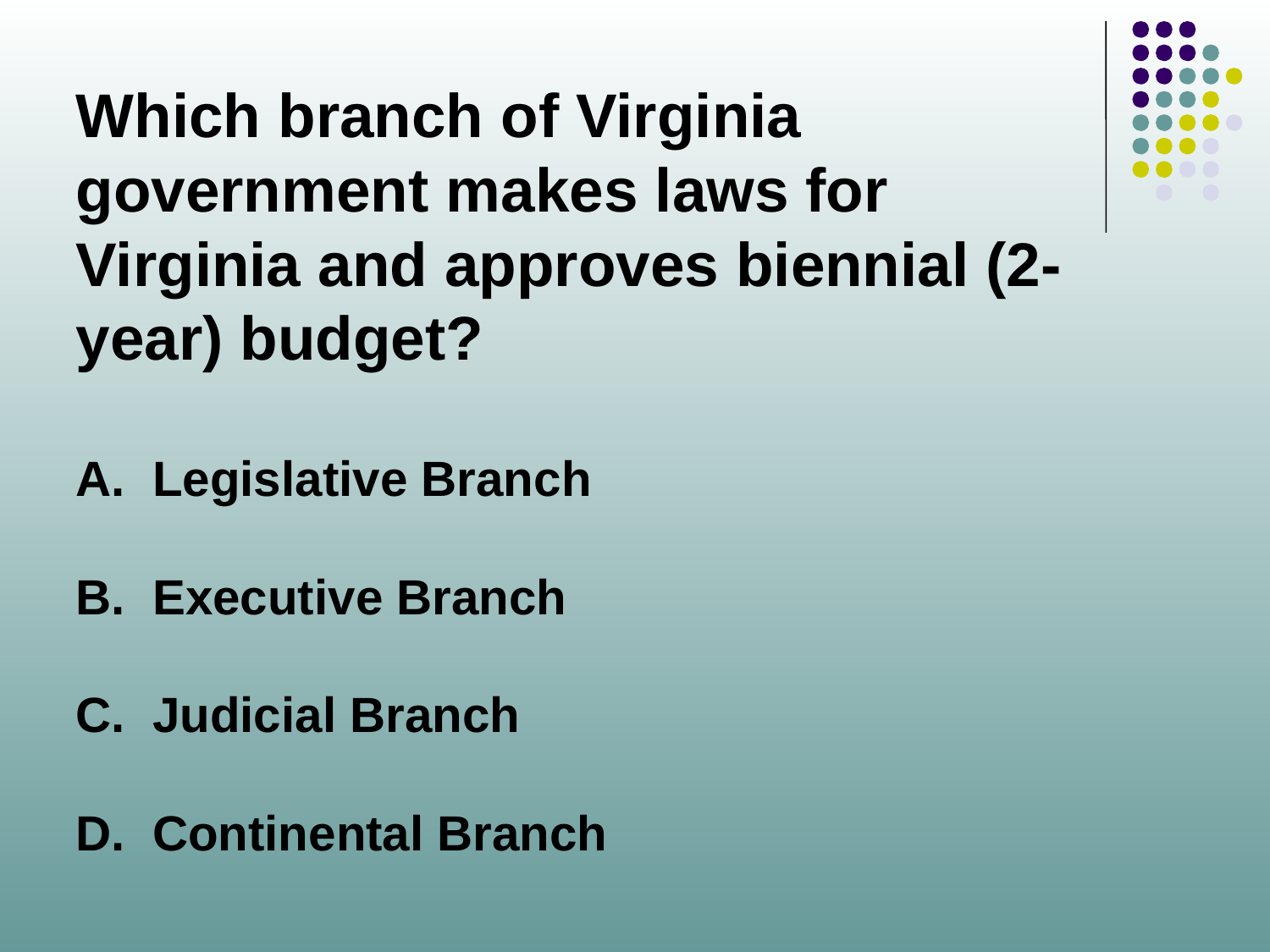

Which branch of Virginia government makes laws for Virginia and approves biennial (2-year) budget?
A.  Legislative Branch
B.  Executive Branch
C.  Judicial Branch
D.  Continental Branch